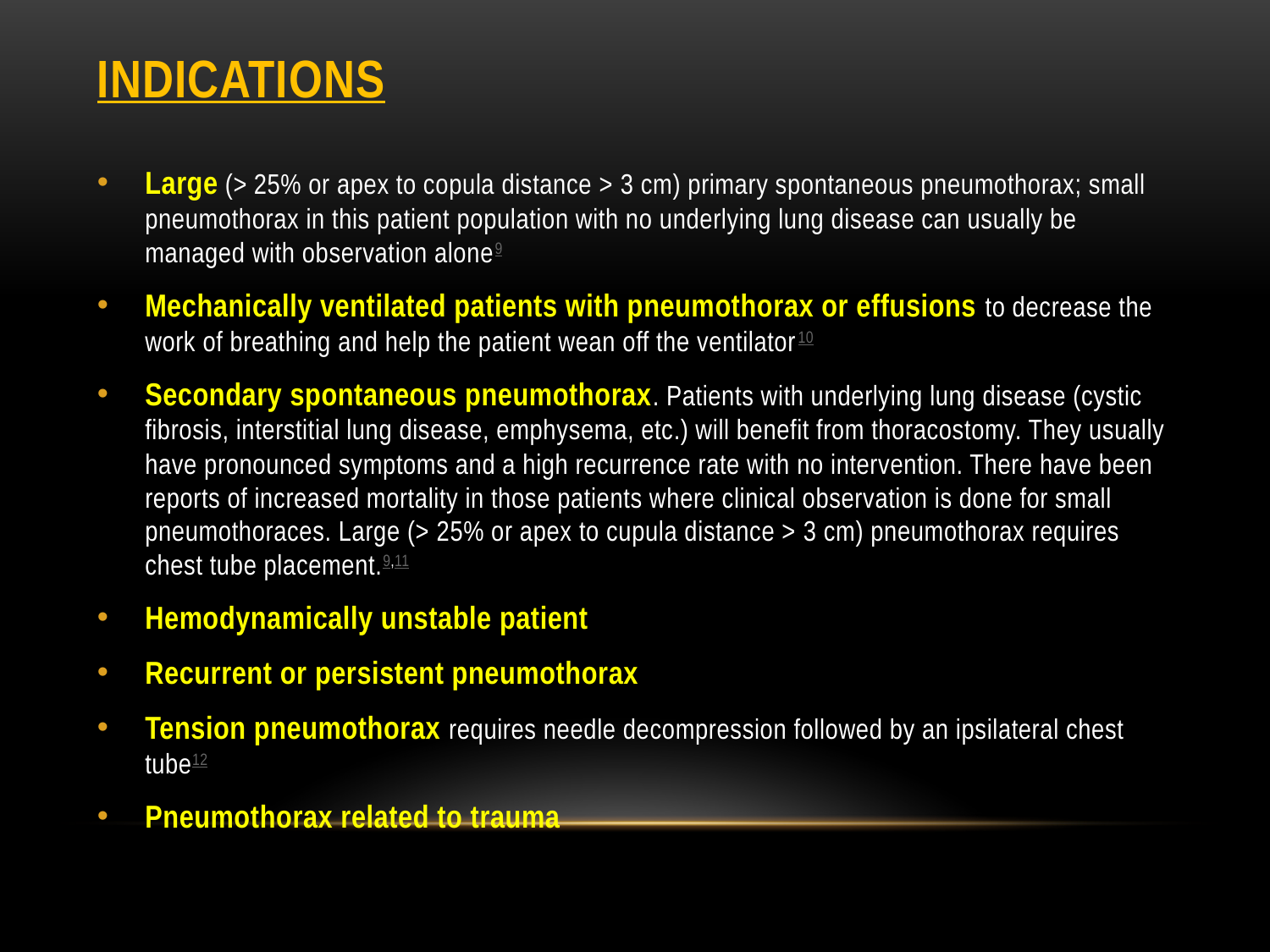

# Indications
Large (> 25% or apex to copula distance > 3 cm) primary spontaneous pneumothorax; small pneumothorax in this patient population with no underlying lung disease can usually be managed with observation alone9
Mechanically ventilated patients with pneumothorax or effusions to decrease the work of breathing and help the patient wean off the ventilator10
Secondary spontaneous pneumothorax. Patients with underlying lung disease (cystic fibrosis, interstitial lung disease, emphysema, etc.) will benefit from thoracostomy. They usually have pronounced symptoms and a high recurrence rate with no intervention. There have been reports of increased mortality in those patients where clinical observation is done for small pneumothoraces. Large (> 25% or apex to cupula distance > 3 cm) pneumothorax requires chest tube placement.9,11
Hemodynamically unstable patient
Recurrent or persistent pneumothorax
Tension pneumothorax requires needle decompression followed by an ipsilateral chest tube12
Pneumothorax related to trauma